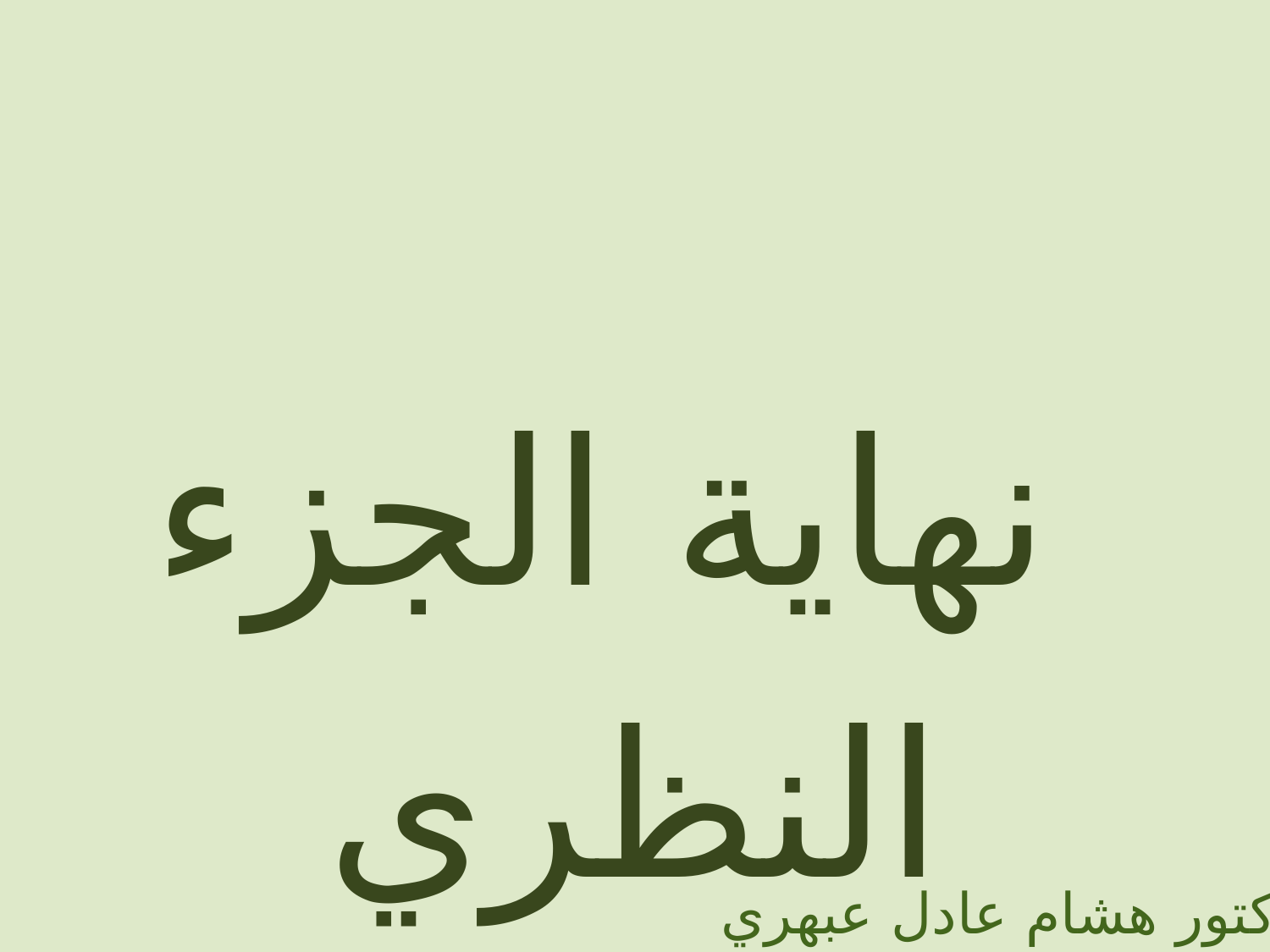

نهاية الجزء النظري
الدكتور هشام عادل عبهري